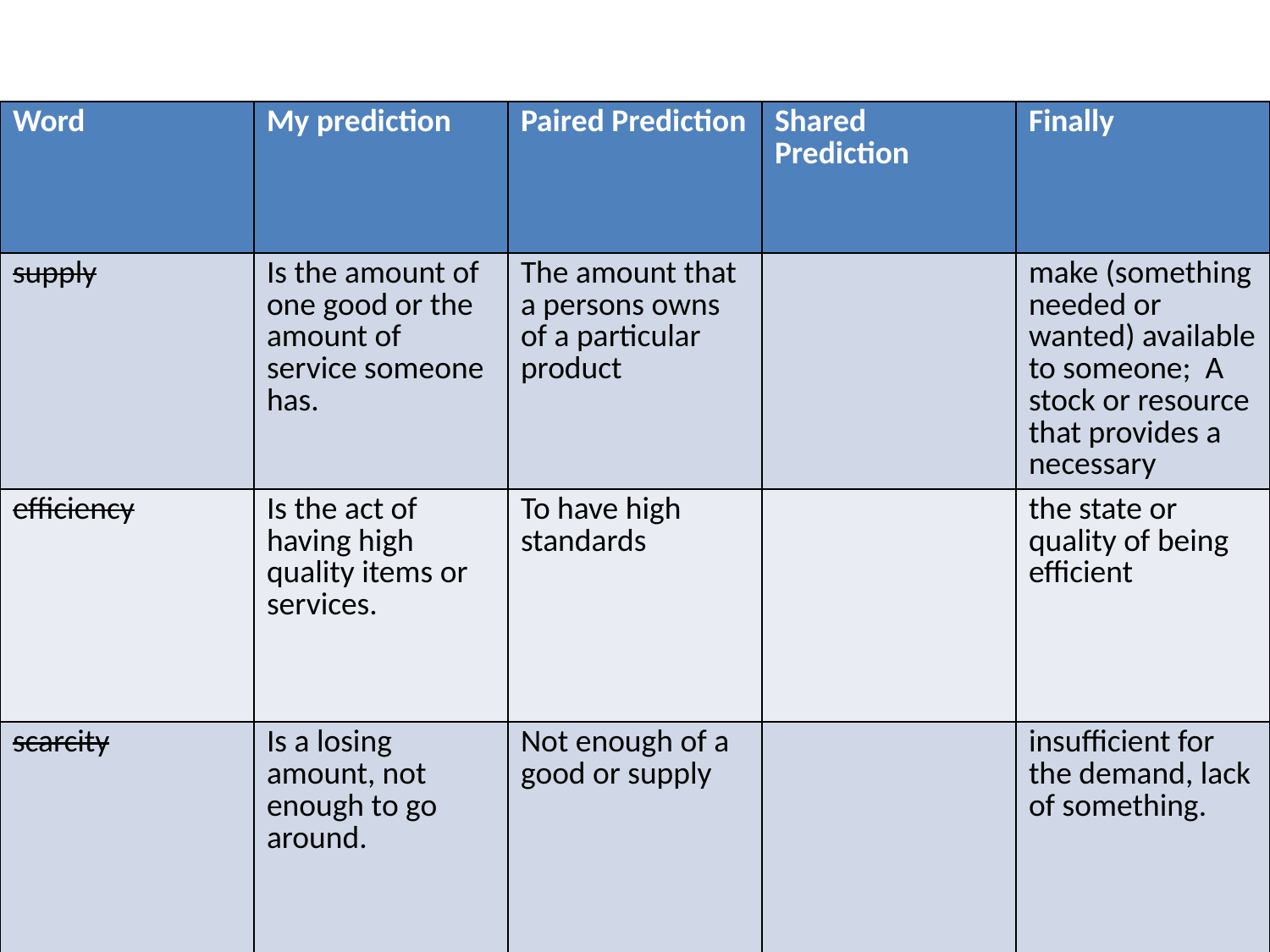

| Word | My prediction | Paired Prediction | Shared Prediction | Finally |
| --- | --- | --- | --- | --- |
| supply | Is the amount of one good or the amount of service someone has. | The amount that a persons owns of a particular product |  | make (something needed or wanted) available to someone; A stock or resource that provides a necessary |
| efficiency | Is the act of having high quality items or services. | To have high standards |  | the state or quality of being efficient |
| scarcity | Is a losing amount, not enough to go around. | Not enough of a good or supply |  | insufficient for the demand, lack of something. |